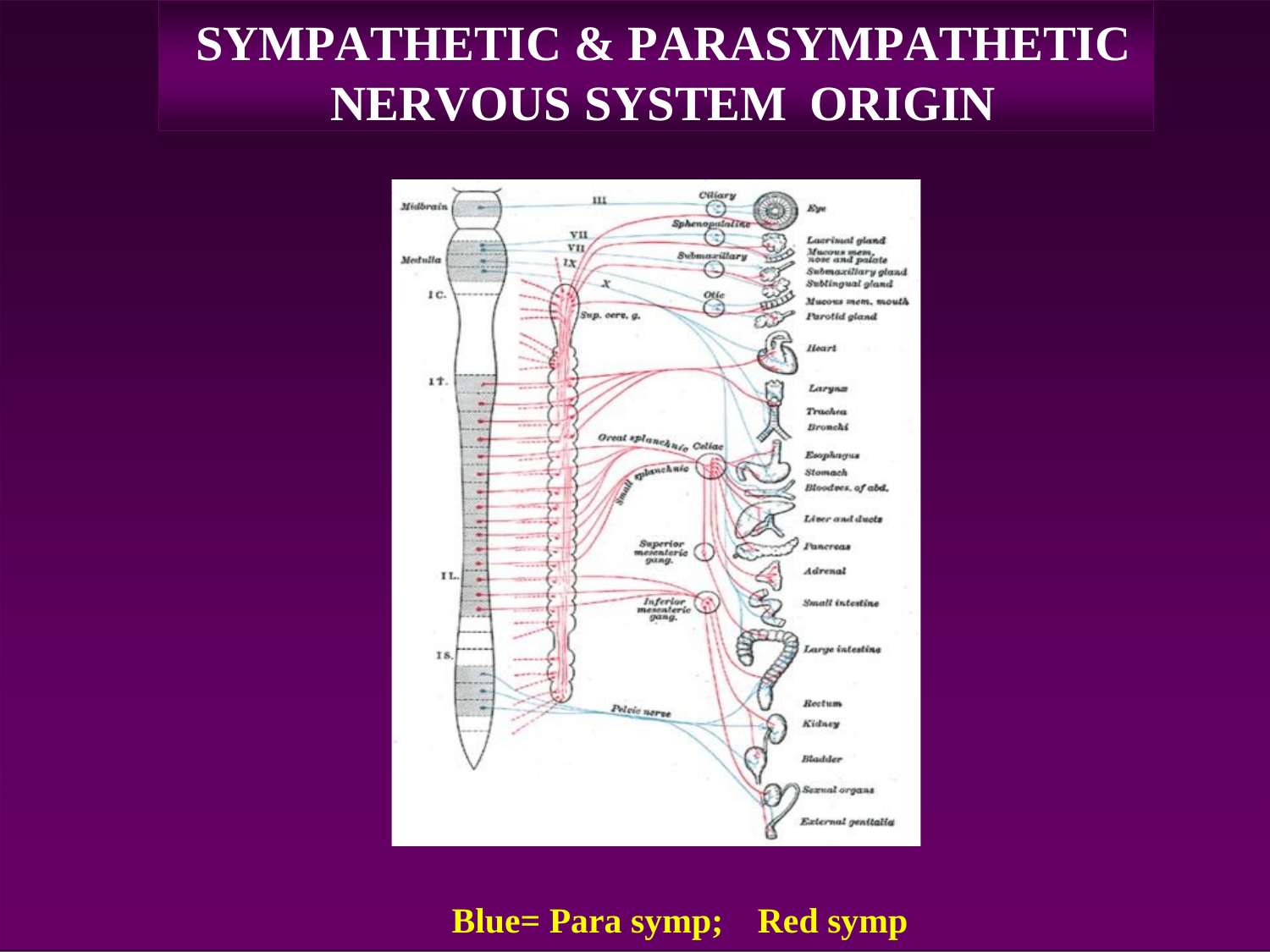

SYMPATHETIC & PARASYMPATHETIC
NERVOUS SYSTEM	ORIGIN

Blue= Para symp;
Red symp